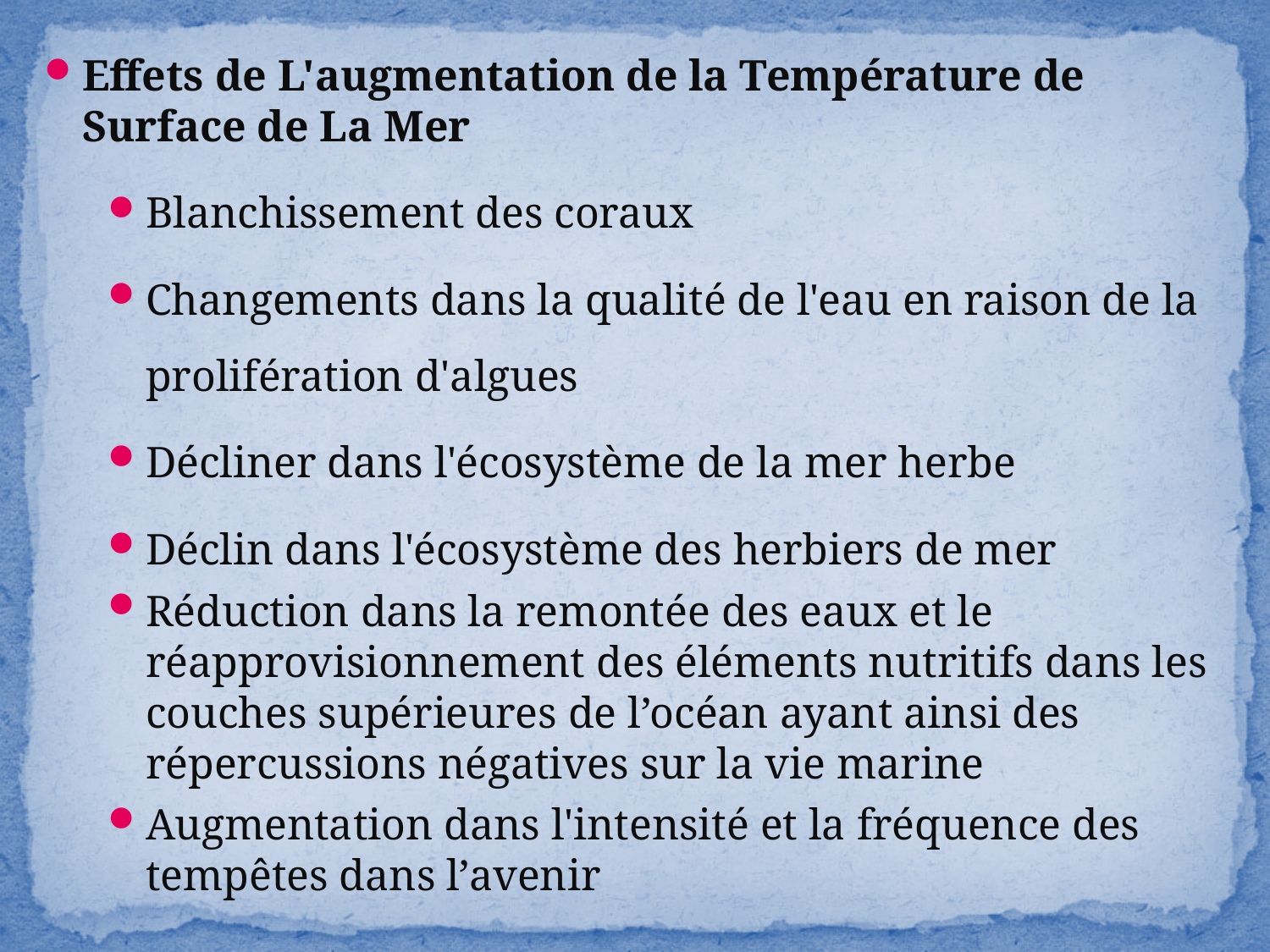

Effets de L'augmentation de la Température de Surface de La Mer
Blanchissement des coraux
Changements dans la qualité de l'eau en raison de la prolifération d'algues
Décliner dans l'écosystème de la mer herbe
Déclin dans l'écosystème des herbiers de mer
Réduction dans la remontée des eaux et le réapprovisionnement des éléments nutritifs dans les couches supérieures de l’océan ayant ainsi des répercussions négatives sur la vie marine
Augmentation dans l'intensité et la fréquence des tempêtes dans l’avenir